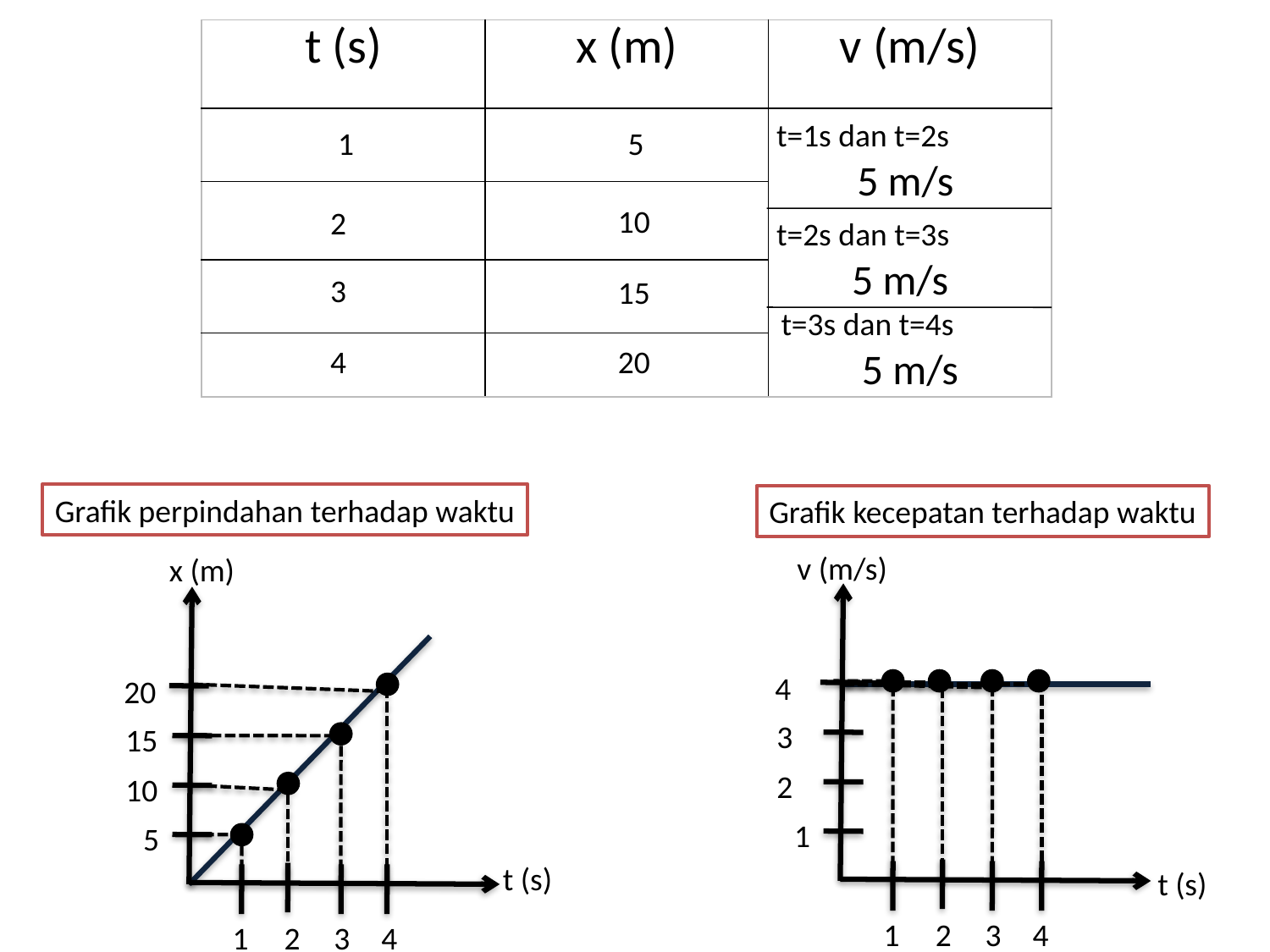

| t (s) | x (m) | v (m/s) |
| --- | --- | --- |
|  |  |  |
|  |  |  |
|  |  |  |
|  |  |  |

t=1s dan t=2s
5 m/s

1
5
10
2
t=2s dan t=3s
5 m/s

3
15
t=3s dan t=4s
5 m/s

4
20
Grafik perpindahan terhadap waktu
Grafik kecepatan terhadap waktu
v (m/s)
x (m)
4
20

3
15

2
10

1
5

t (s)
t (s)
1
4
2
3
1
4
2
3